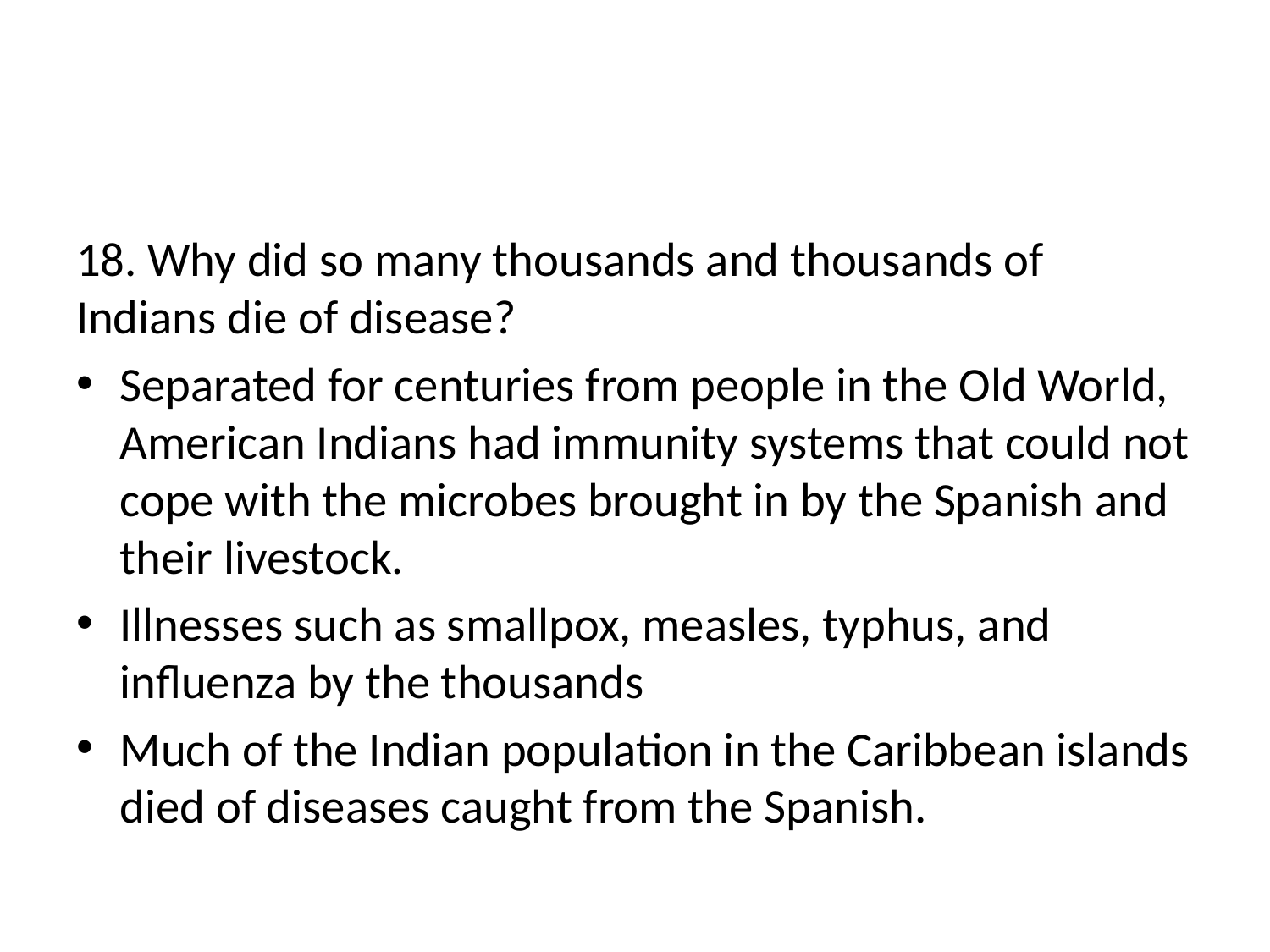

#
18. Why did so many thousands and thousands of Indians die of disease?
Separated for centuries from people in the Old World, American Indians had immunity systems that could not cope with the microbes brought in by the Spanish and their livestock.
Illnesses such as smallpox, measles, typhus, and influenza by the thousands
Much of the Indian population in the Caribbean islands died of diseases caught from the Spanish.